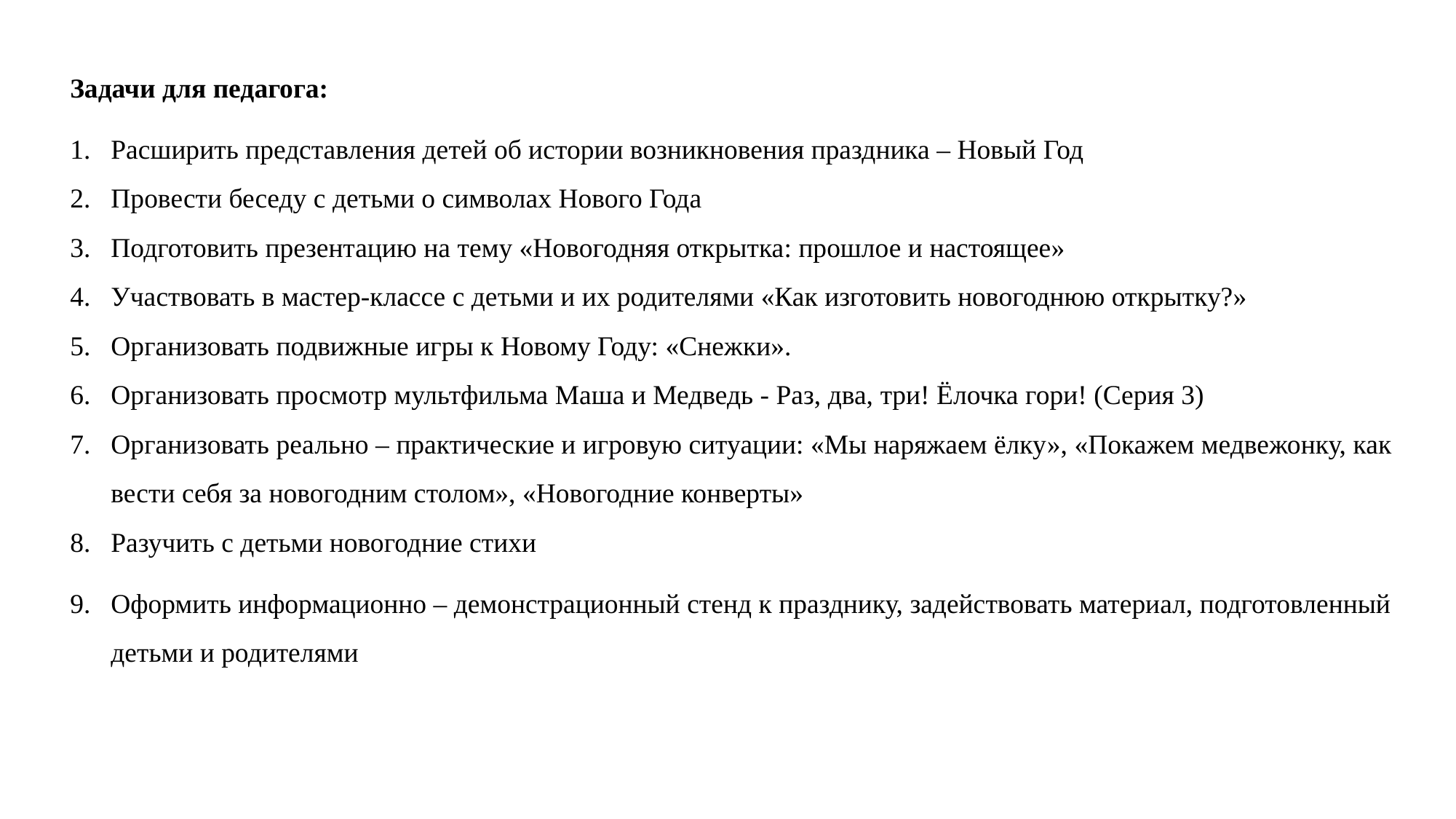

Задачи для педагога:
Расширить представления детей об истории возникновения праздника – Новый Год
Провести беседу с детьми о символах Нового Года
Подготовить презентацию на тему «Новогодняя открытка: прошлое и настоящее»
Участвовать в мастер-классе с детьми и их родителями «Как изготовить новогоднюю открытку?»
Организовать подвижные игры к Новому Году: «Снежки».
Организовать просмотр мультфильма Маша и Медведь - Раз, два, три! Ёлочка гори! (Серия 3)
Организовать реально – практические и игровую ситуации: «Мы наряжаем ёлку», «Покажем медвежонку, как вести себя за новогодним столом», «Новогодние конверты»
Разучить с детьми новогодние стихи
Оформить информационно – демонстрационный стенд к празднику, задействовать материал, подготовленный детьми и родителями